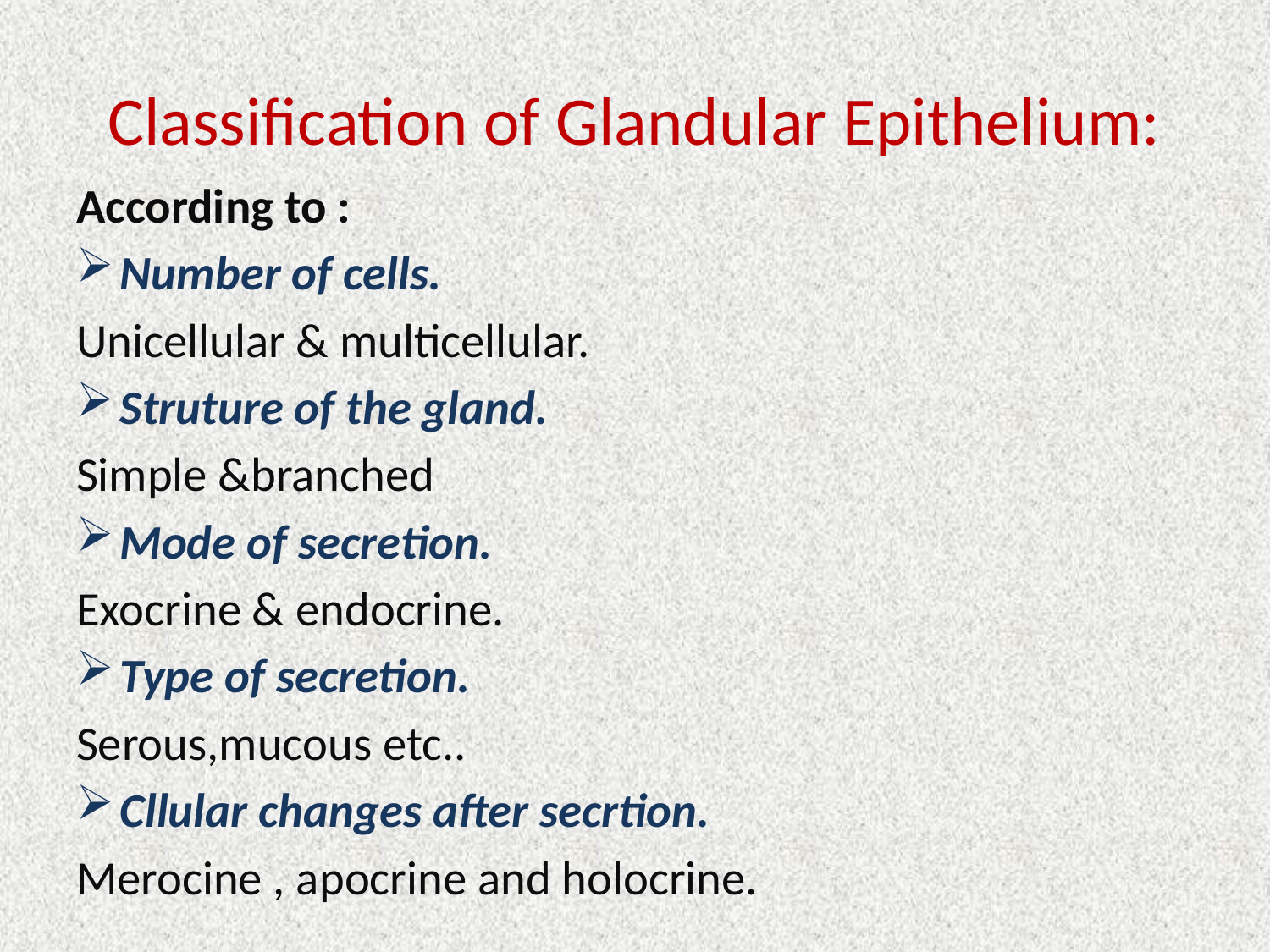

# Classification of Glandular Epithelium:
According to :
Number of cells.
Unicellular & multicellular.
Struture of the gland.
Simple &branched
Mode of secretion.
Exocrine & endocrine.
Type of secretion.
Serous,mucous etc..
Cllular changes after secrtion.
Merocine , apocrine and holocrine.